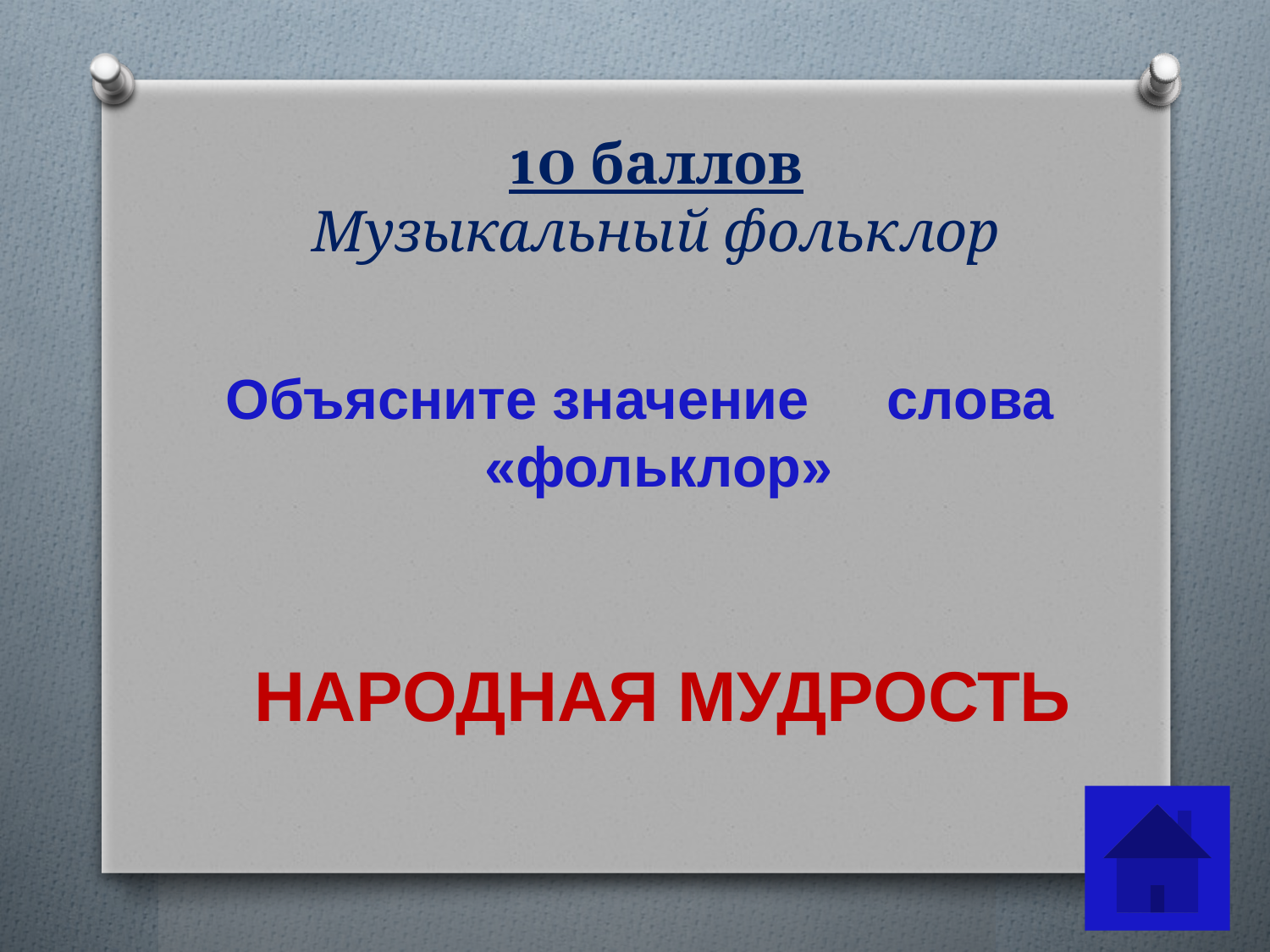

# 10 баллов Музыкальный фольклор

Объясните значение     слова «фольклор»
НАРОДНАЯ МУДРОСТЬ